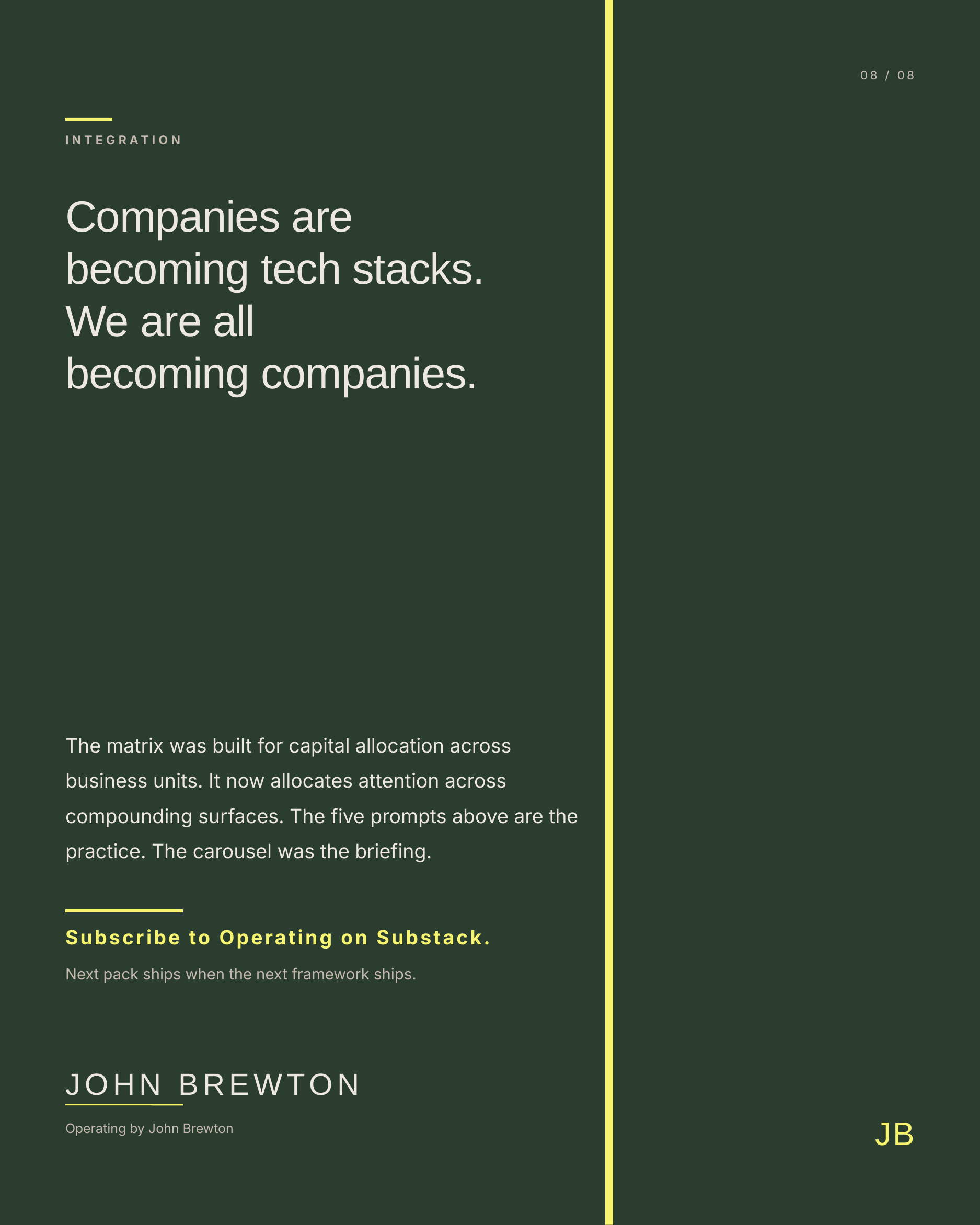

08 / 08

INTEGRATION
Companies are
becoming tech stacks.
We are all
becoming companies.
The matrix was built for capital allocation across business units. It now allocates attention across compounding surfaces. The five prompts above are the practice. The carousel was the briefing.

Subscribe to Operating on Substack.
Next pack ships when the next framework ships.
JOHN BREWTON

JB
Operating by John Brewton